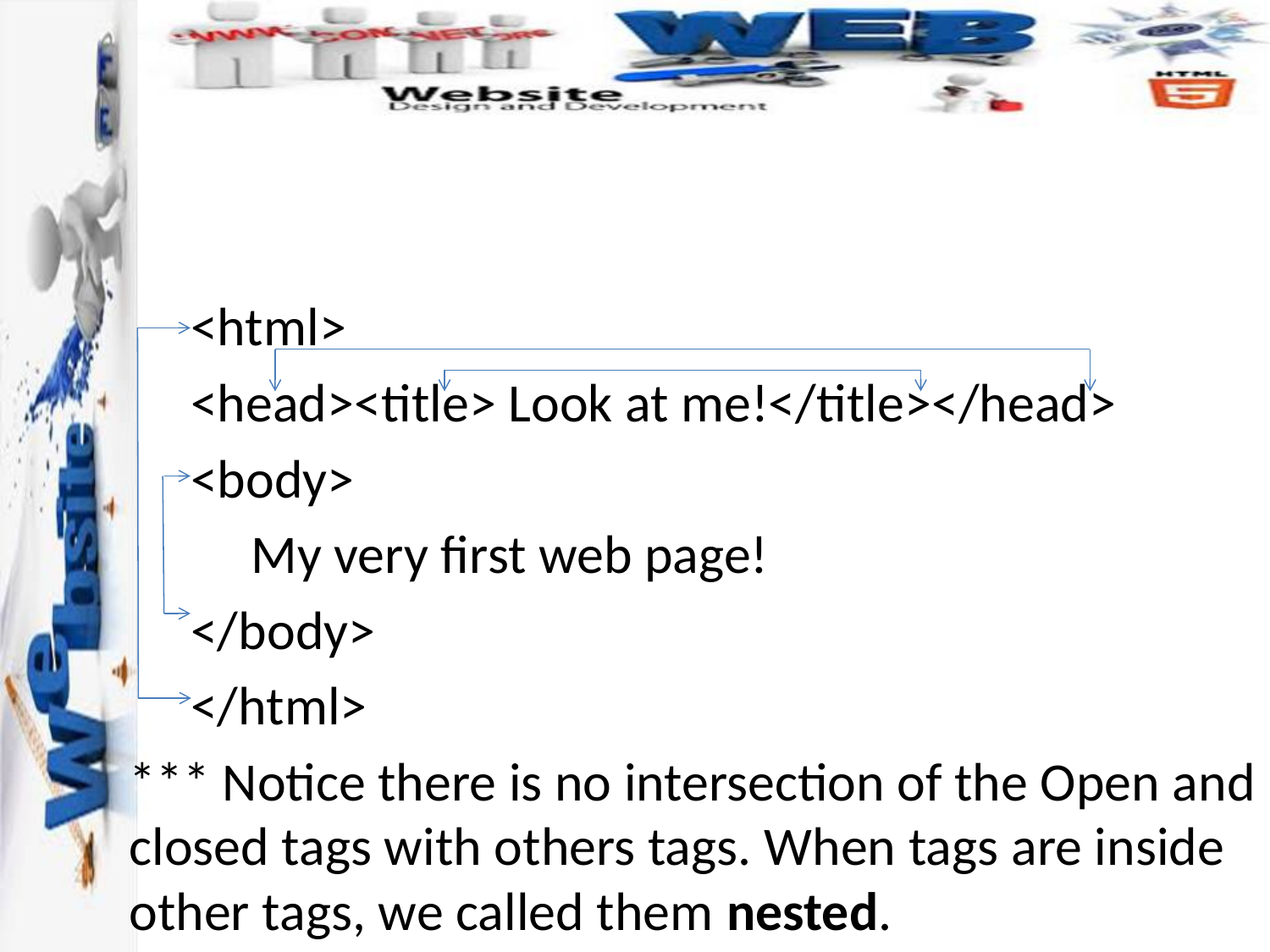

#
     <html>
     <head><title> Look at me!</title></head>
     <body>
	My very first web page!
     </body>
     </html>
*** Notice there is no intersection of the Open and closed tags with others tags. When tags are inside other tags, we called them nested.